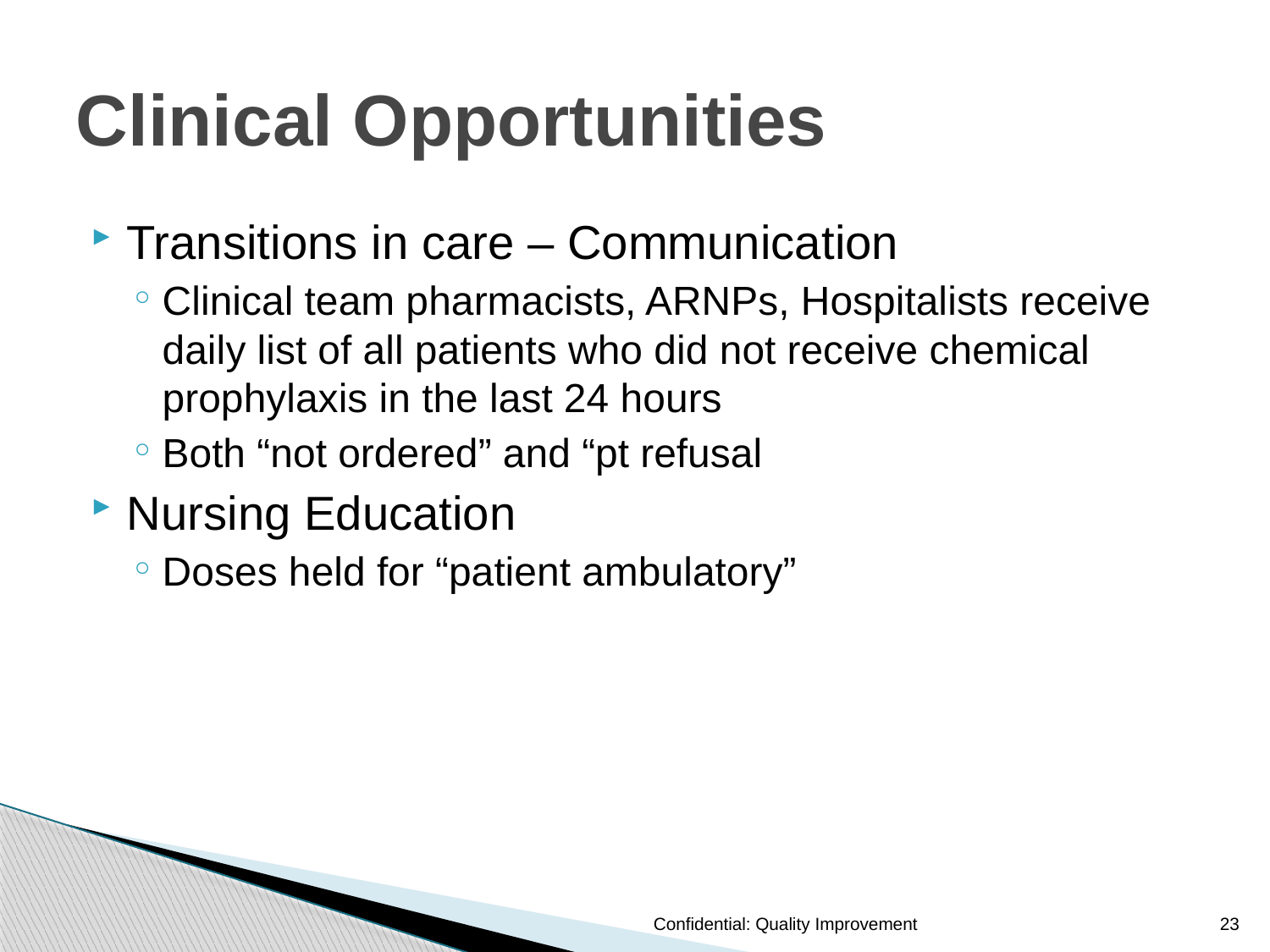

# Clinical Opportunities
Transitions in care – Communication
Clinical team pharmacists, ARNPs, Hospitalists receive daily list of all patients who did not receive chemical prophylaxis in the last 24 hours
Both “not ordered” and “pt refusal
Nursing Education
Doses held for “patient ambulatory”

Confidential: Quality Improvement
23